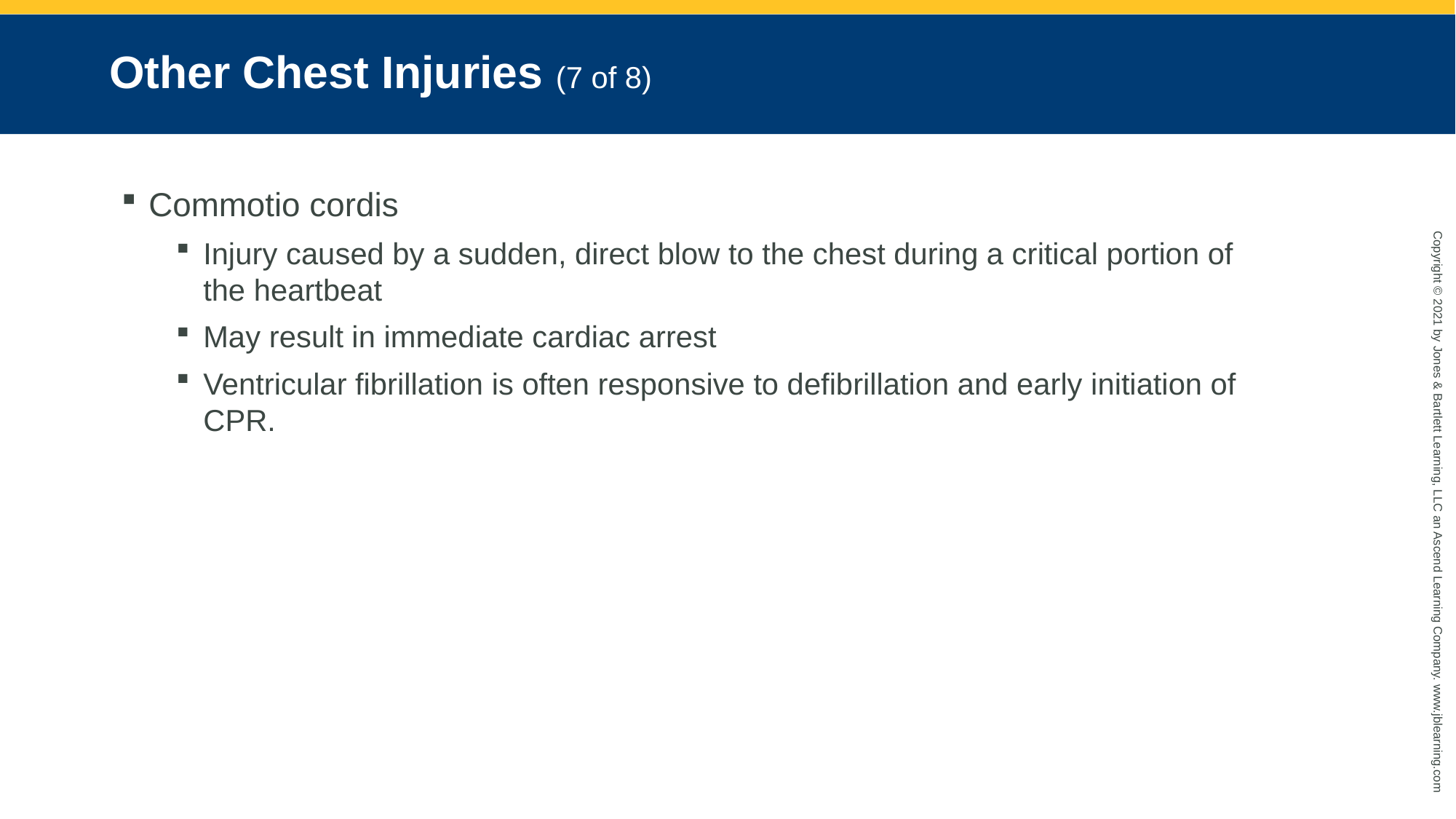

# Other Chest Injuries (7 of 8)
Commotio cordis
Injury caused by a sudden, direct blow to the chest during a critical portion of the heartbeat
May result in immediate cardiac arrest
Ventricular fibrillation is often responsive to defibrillation and early initiation of CPR.